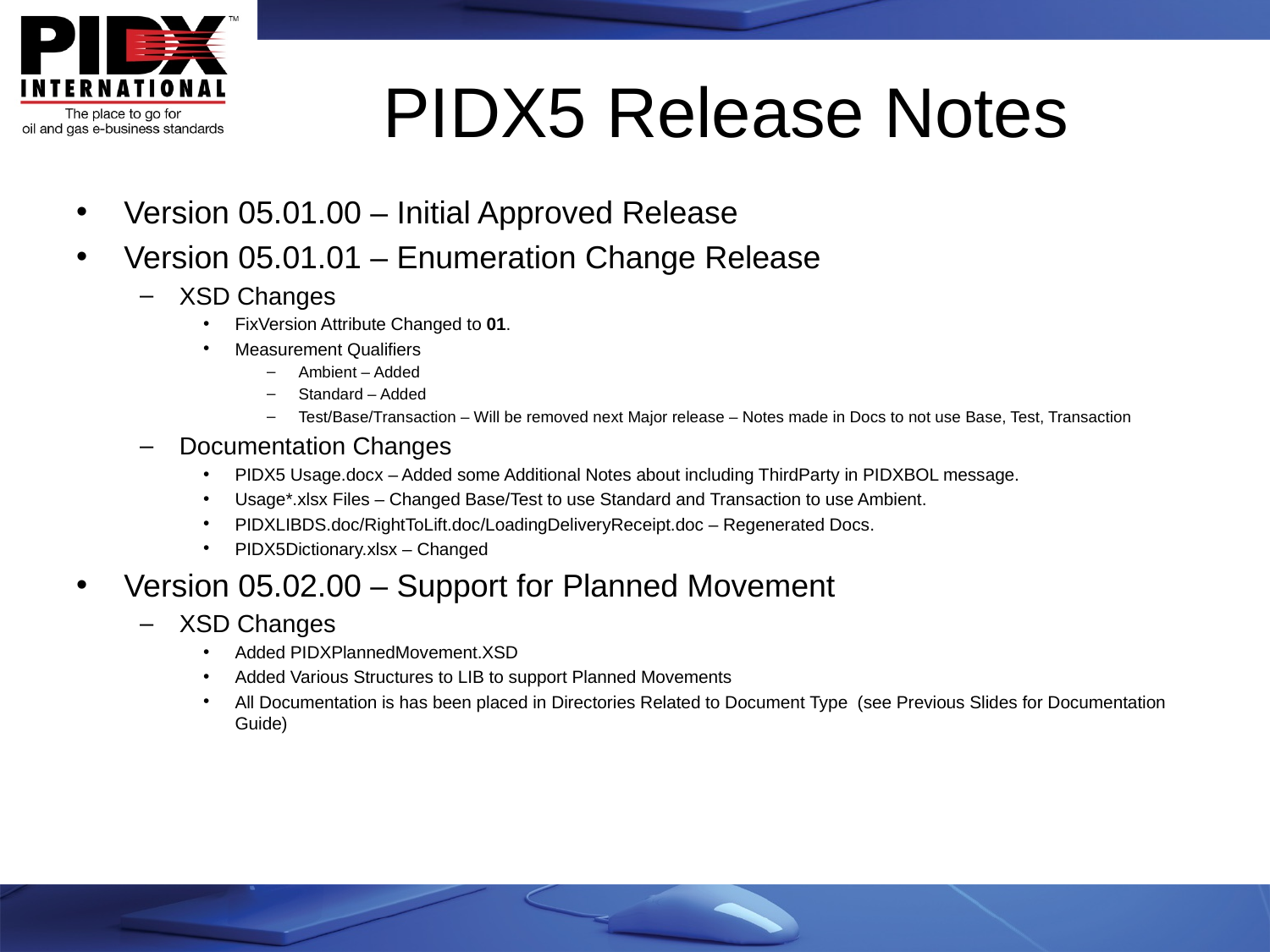

# PIDX5 Release Notes
Version 05.01.00 – Initial Approved Release
Version 05.01.01 – Enumeration Change Release
XSD Changes
FixVersion Attribute Changed to 01.
Measurement Qualifiers
Ambient – Added
Standard – Added
Test/Base/Transaction – Will be removed next Major release – Notes made in Docs to not use Base, Test, Transaction
Documentation Changes
PIDX5 Usage.docx – Added some Additional Notes about including ThirdParty in PIDXBOL message.
Usage*.xlsx Files – Changed Base/Test to use Standard and Transaction to use Ambient.
PIDXLIBDS.doc/RightToLift.doc/LoadingDeliveryReceipt.doc – Regenerated Docs.
PIDX5Dictionary.xlsx – Changed
Version 05.02.00 – Support for Planned Movement
XSD Changes
Added PIDXPlannedMovement.XSD
Added Various Structures to LIB to support Planned Movements
All Documentation is has been placed in Directories Related to Document Type  (see Previous Slides for Documentation Guide)